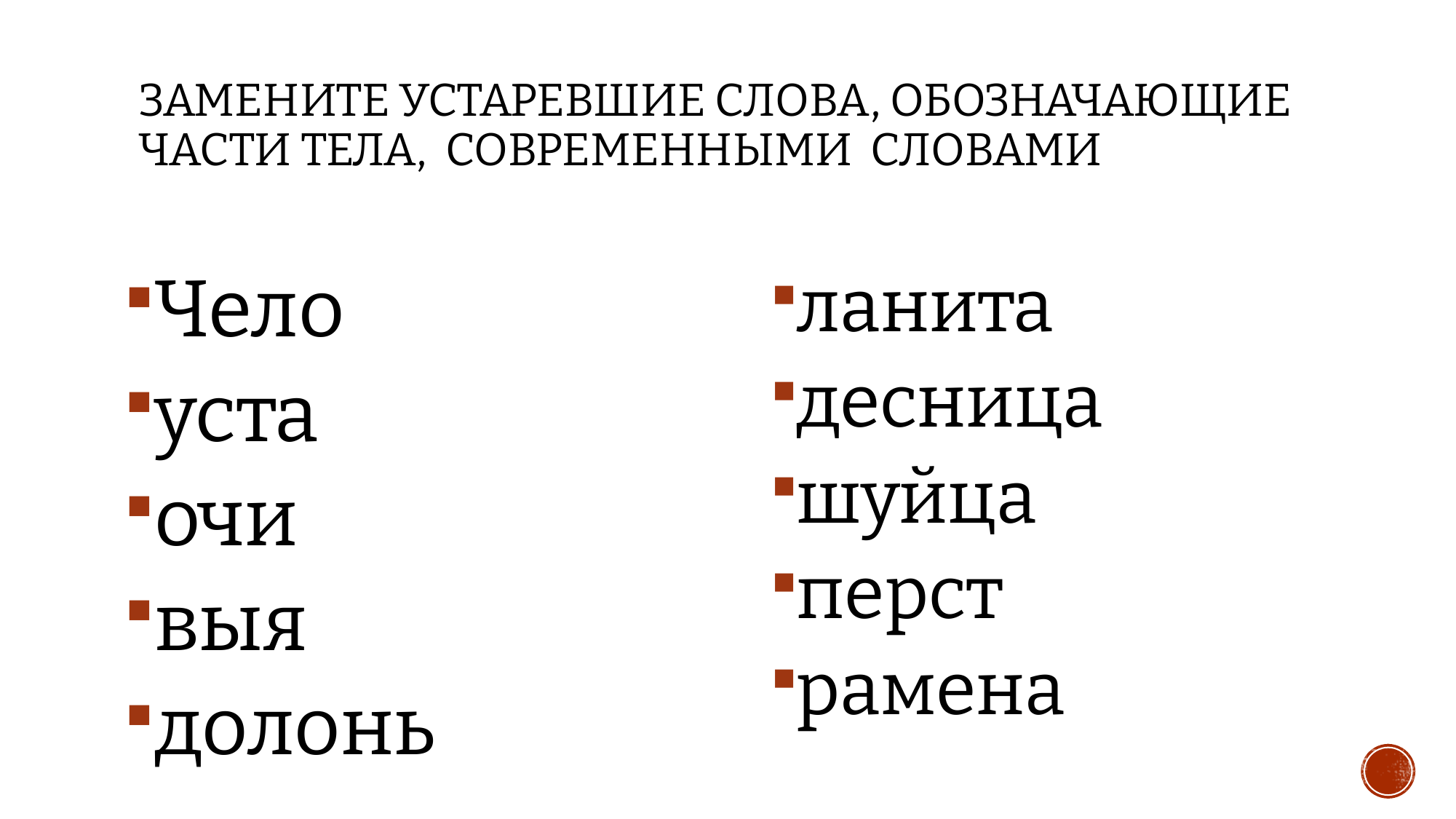

# Замените устаревшие слова, обозначающие части тела,  современными  словами
Чело
уста
очи
выя
долонь

ланита
десница
шуйца
перст
рамена